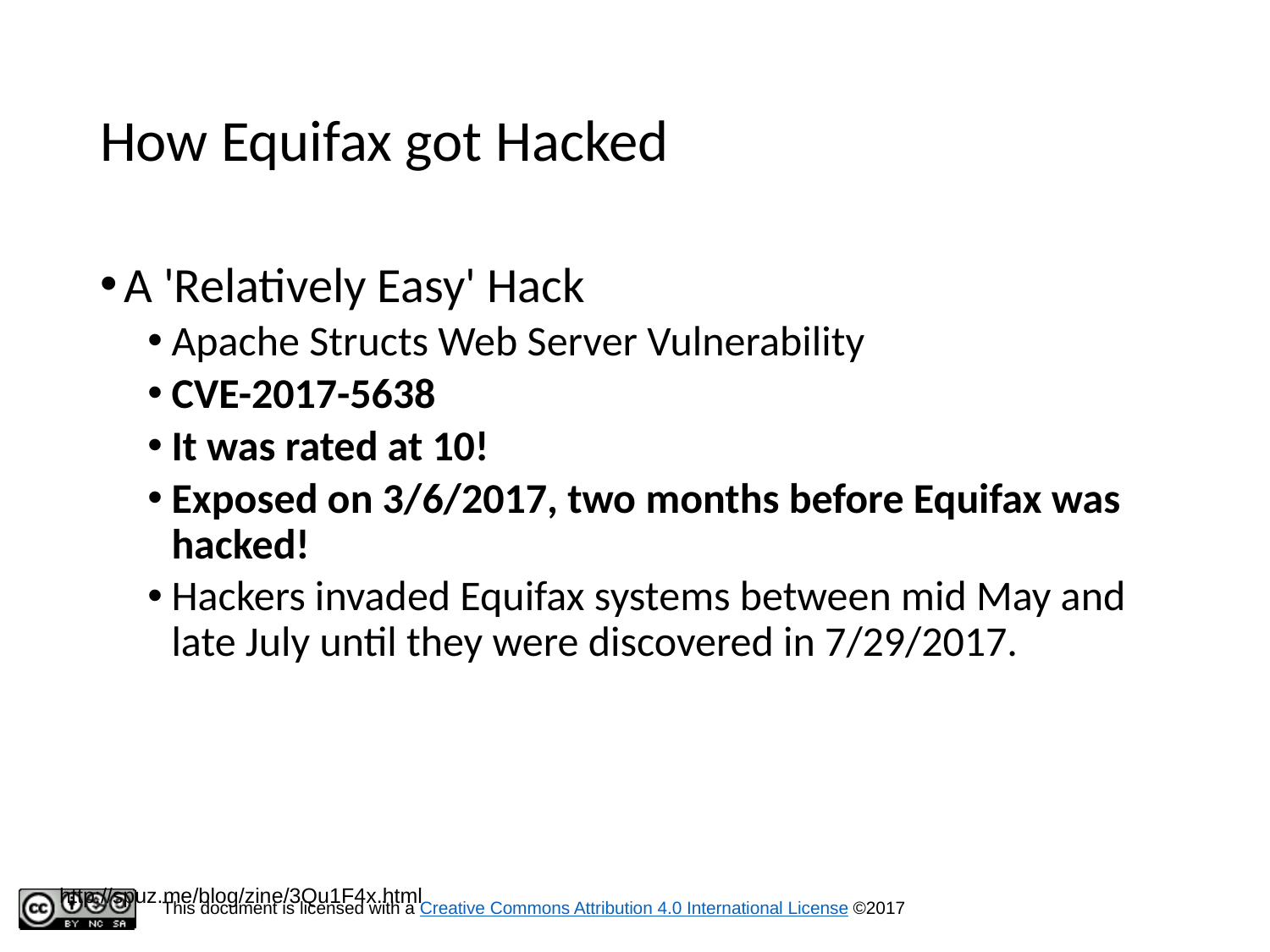

# How Equifax got Hacked
A 'Relatively Easy' Hack
Apache Structs Web Server Vulnerability
CVE-2017-5638
It was rated at 10!
Exposed on 3/6/2017, two months before Equifax was hacked!
Hackers invaded Equifax systems between mid May and late July until they were discovered in 7/29/2017.

http://spuz.me/blog/zine/3Qu1F4x.html